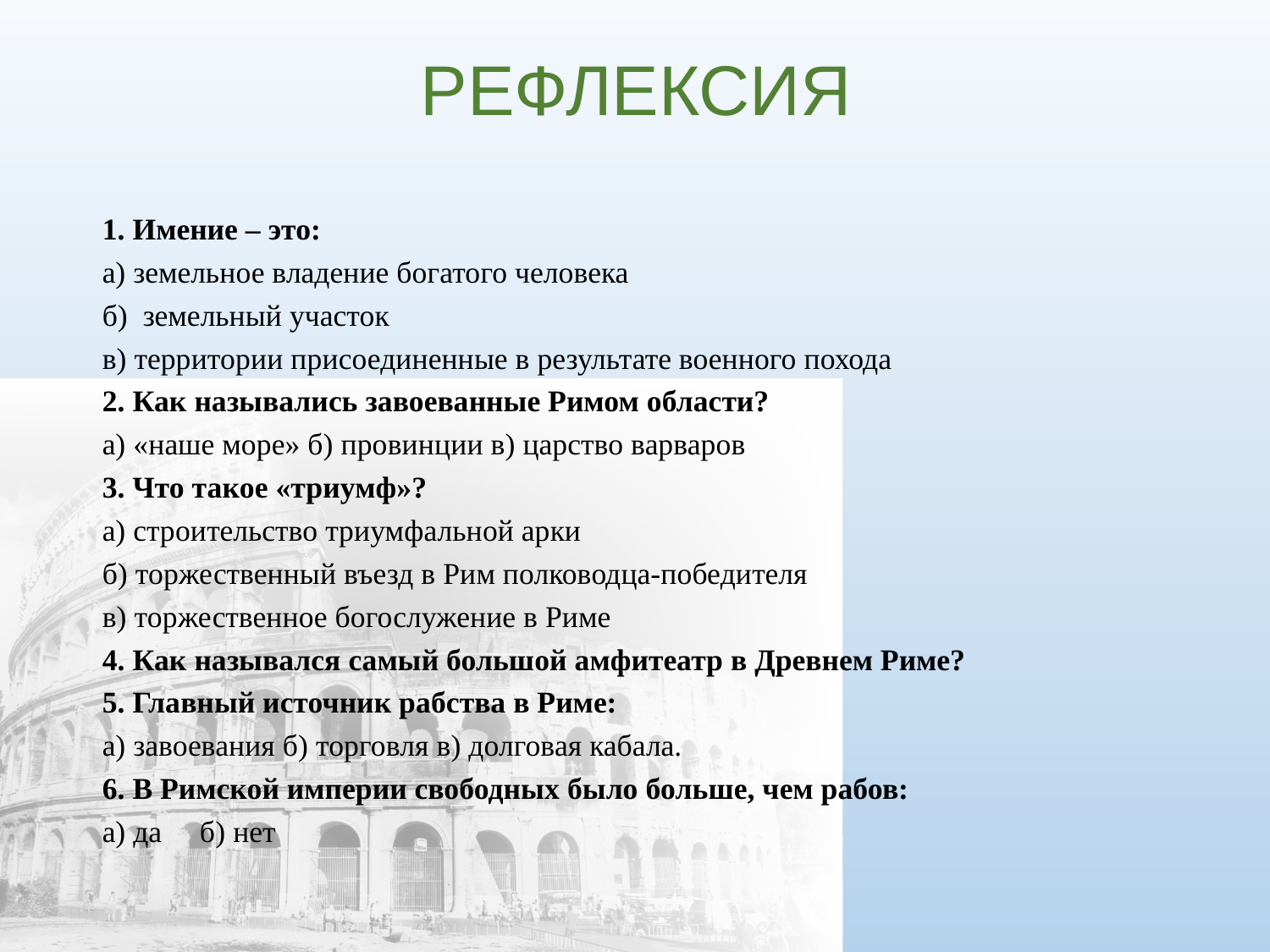

# РЕФЛЕКСИЯ
1. Имение – это:
а) земельное владение богатого человека
б)  земельный участок
в) территории присоединенные в результате военного похода
2. Как назывались завоеванные Римом области?
а) «наше море» б) провинции в) царство варваров
3. Что такое «триумф»?
а) строительство триумфальной арки
б) торжественный въезд в Рим полководца-победителя
в) торжественное богослужение в Риме
4. Как назывался самый большой амфитеатр в Древнем Риме?
5. Главный источник рабства в Риме:
а) завоевания б) торговля в) долговая кабала.
6. В Римской империи свободных было больше, чем рабов:
а) да     б) нет